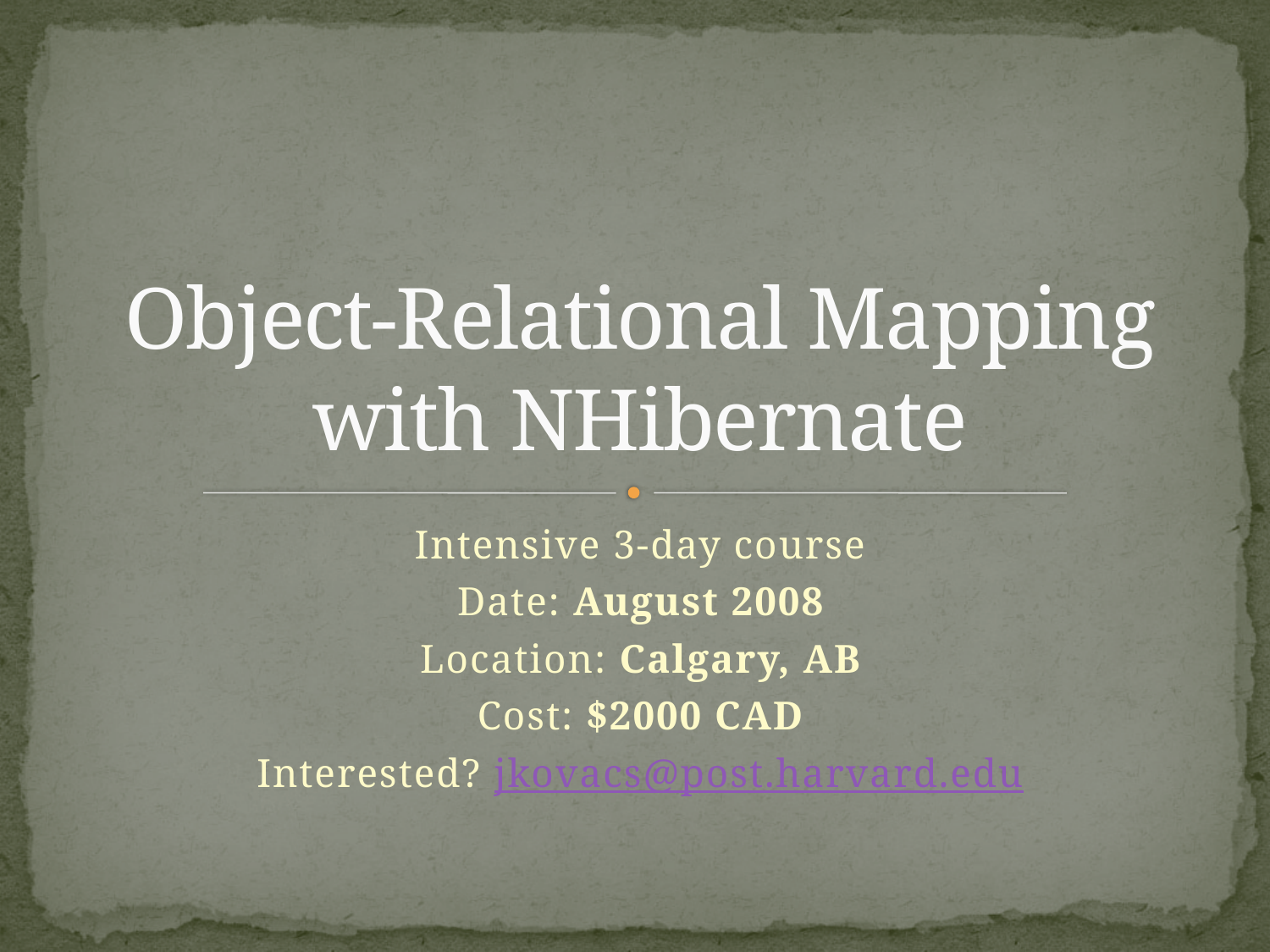

# Object-Relational Mapping with NHibernate
Intensive 3-day course
Date: August 2008
Location: Calgary, AB
Cost: $2000 CAD
Interested? jkovacs@post.harvard.edu